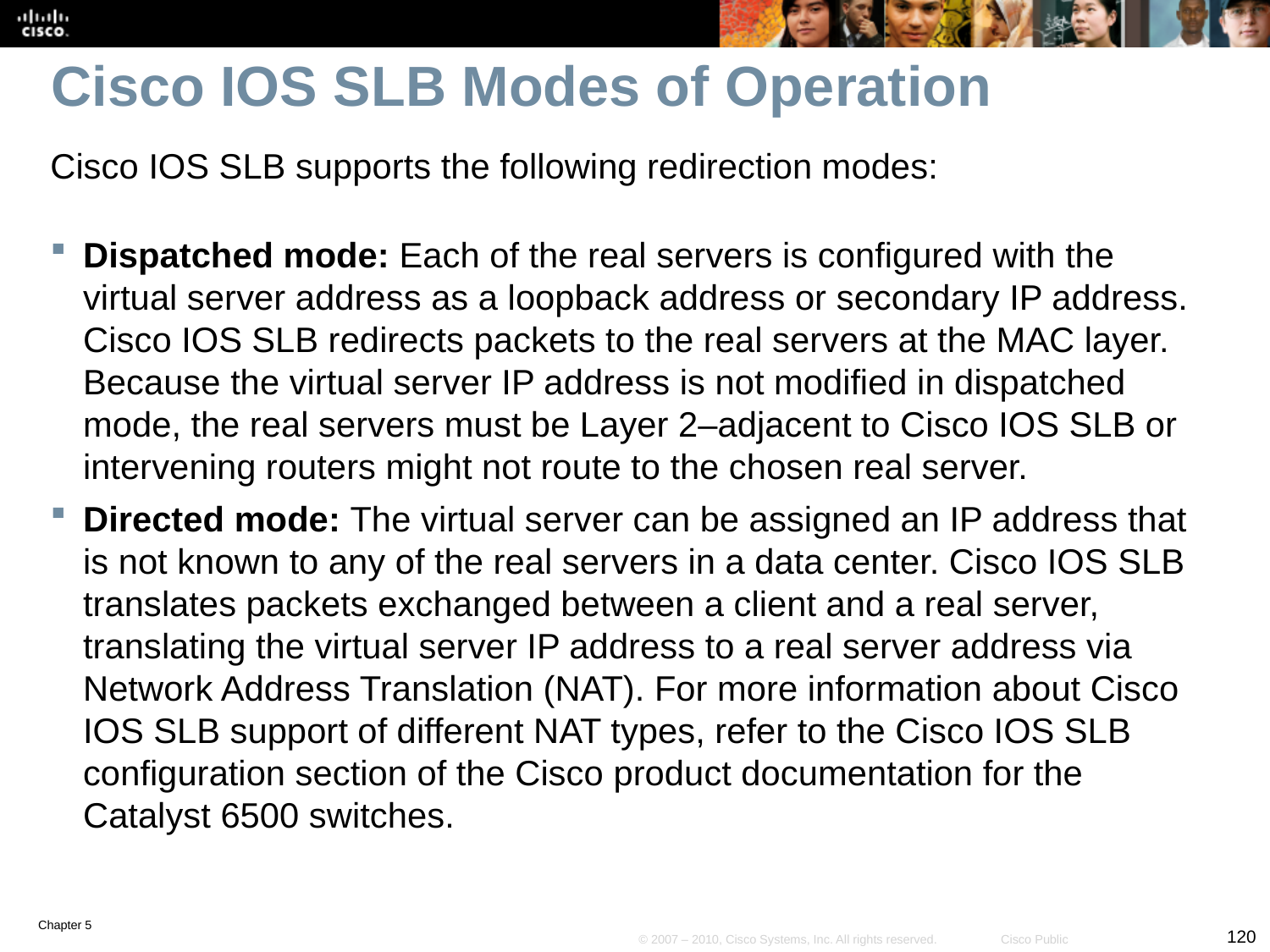

# Cisco IOS SLB Modes of Operation
Cisco IOS SLB supports the following redirection modes:

Dispatched mode: Each of the real servers is configured with the virtual server address as a loopback address or secondary IP address. Cisco IOS SLB redirects packets to the real servers at the MAC layer. Because the virtual server IP address is not modified in dispatched mode, the real servers must be Layer 2–adjacent to Cisco IOS SLB or intervening routers might not route to the chosen real server.
Directed mode: The virtual server can be assigned an IP address that is not known to any of the real servers in a data center. Cisco IOS SLB translates packets exchanged between a client and a real server, translating the virtual server IP address to a real server address via Network Address Translation (NAT). For more information about Cisco IOS SLB support of different NAT types, refer to the Cisco IOS SLB configuration section of the Cisco product documentation for the Catalyst 6500 switches.